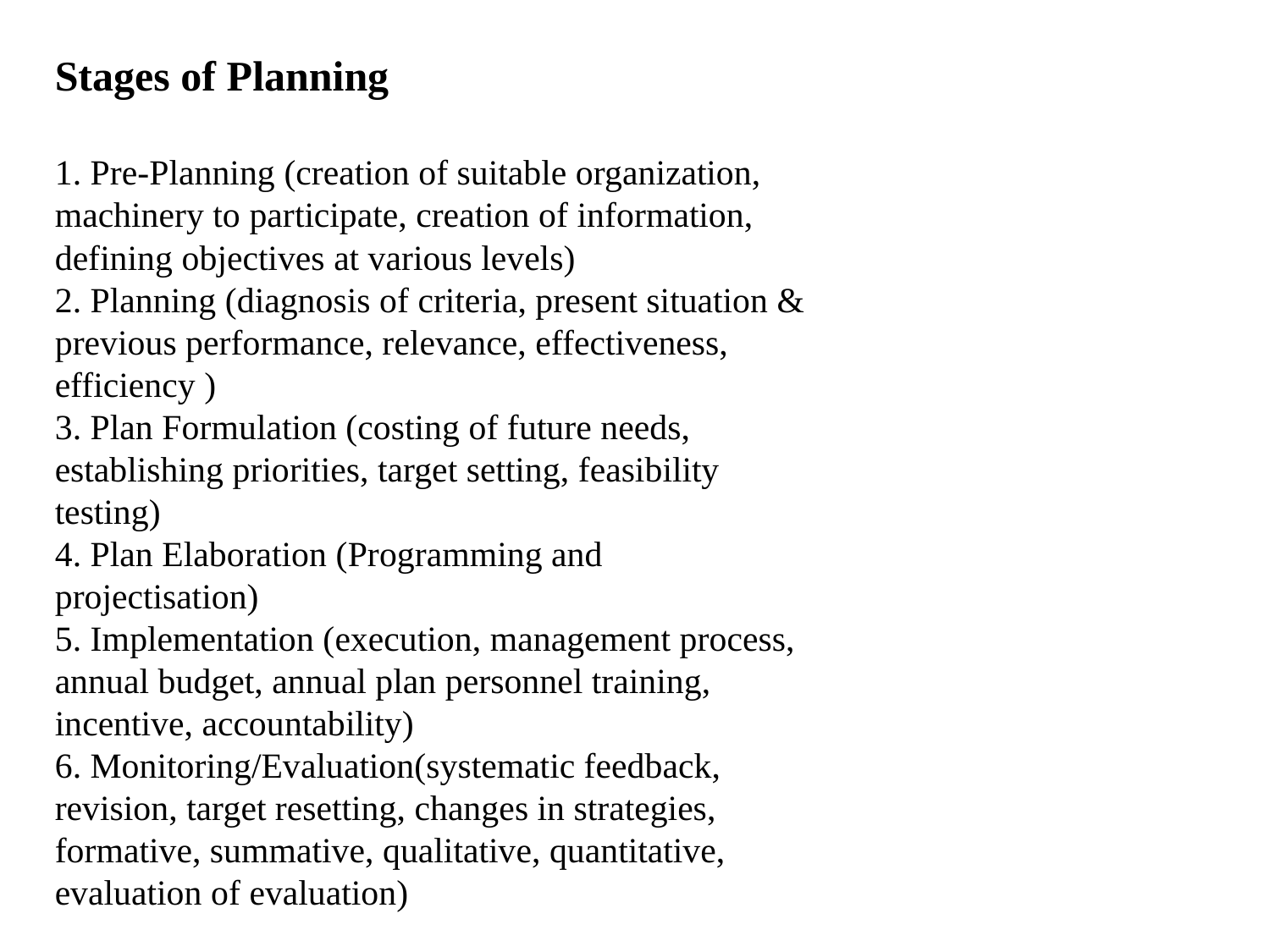

Stages of Planning

1. Pre-Planning (creation of suitable organization,
machinery to participate, creation of information,
defining objectives at various levels)
2. Planning (diagnosis of criteria, present situation &
previous performance, relevance, effectiveness,
efficiency )
3. Plan Formulation (costing of future needs,
establishing priorities, target setting, feasibility
testing)
4. Plan Elaboration (Programming and
projectisation)
5. Implementation (execution, management process,
annual budget, annual plan personnel training,
incentive, accountability)
6. Monitoring/Evaluation(systematic feedback,
revision, target resetting, changes in strategies,
formative, summative, qualitative, quantitative,
evaluation of evaluation)